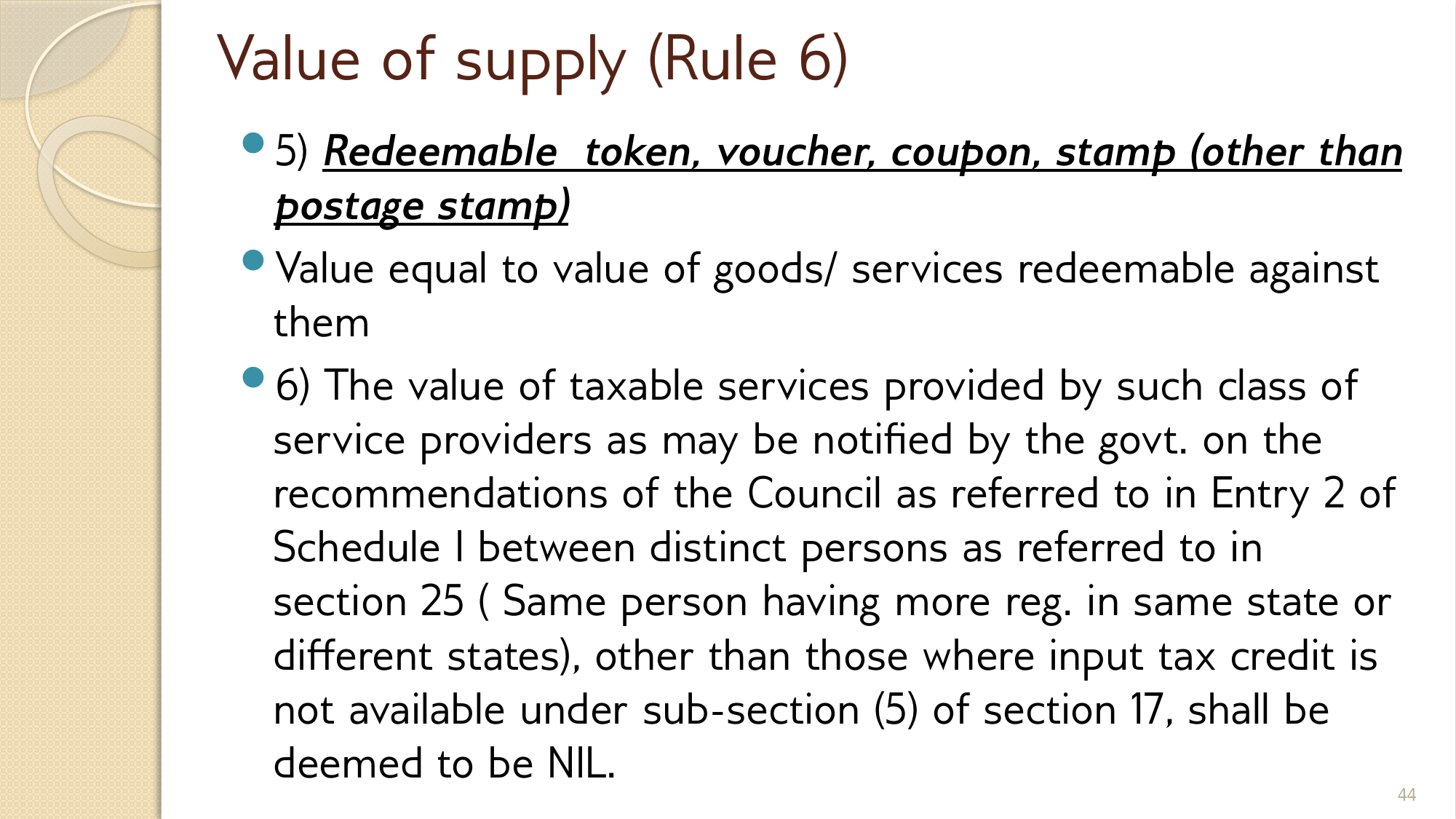

# Value of supply (Rule 6)
5) Redeemable  token, voucher, coupon, stamp (other than postage stamp)
Value equal to value of goods/ services redeemable against them
6) The value of taxable services provided by such class of service providers as may be notified by the govt. on the recommendations of the Council as referred to in Entry 2 of Schedule I between distinct persons as referred to in section 25 ( Same person having more reg. in same state or different states), other than those where input tax credit is not available under sub-section (5) of section 17, shall be deemed to be NIL.
44